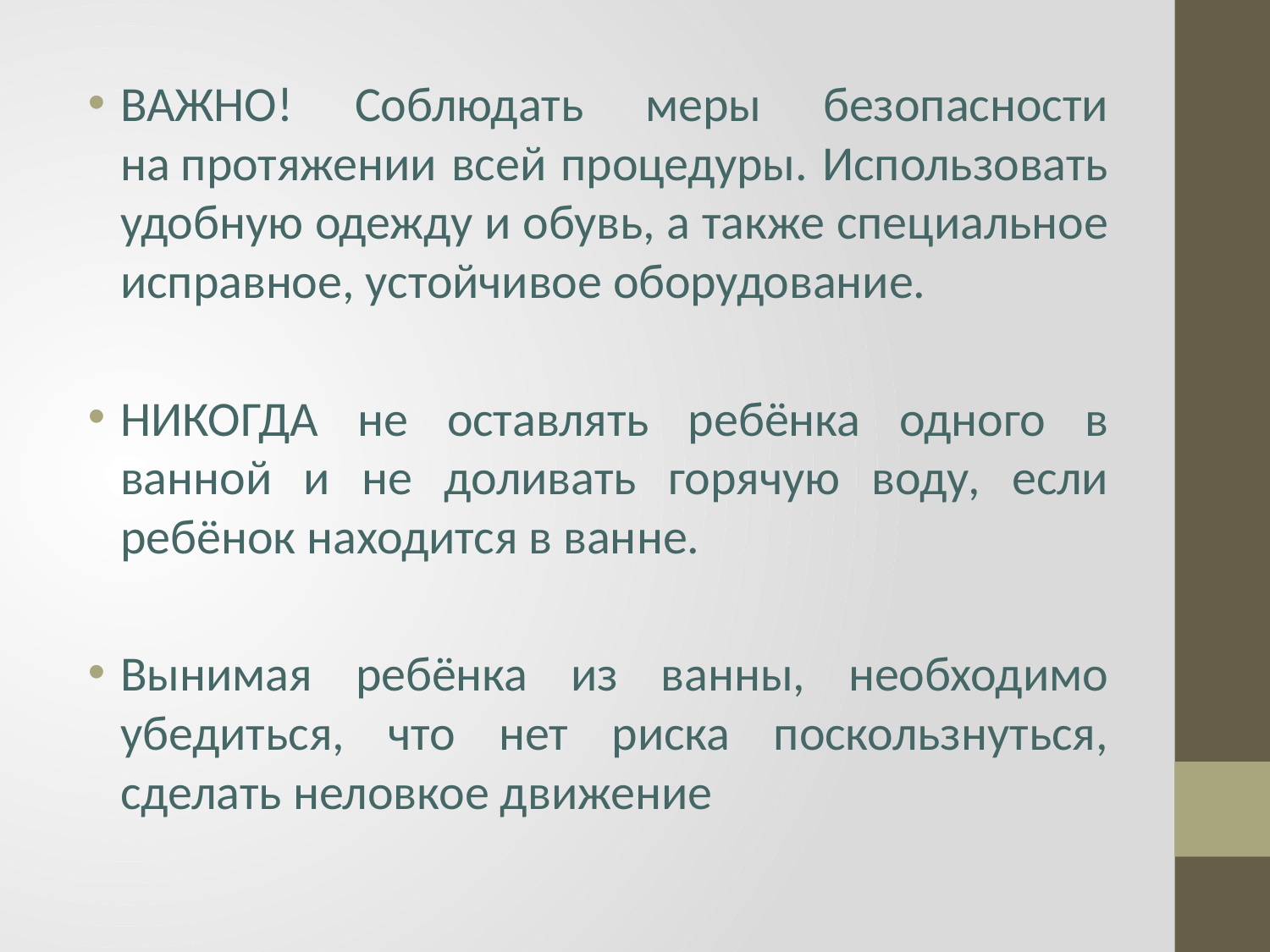

ВАЖНО! Соблюдать меры безопасности на протяжении всей процедуры. Использовать удобную одежду и обувь, а также специальное исправное, устойчивое оборудование.

НИКОГДА не оставлять ребёнка одного в ванной и не доливать горячую воду, если ребёнок находится в ванне.

Вынимая ребёнка из ванны, необходимо убедиться, что нет риска поскользнуться, сделать неловкое движение